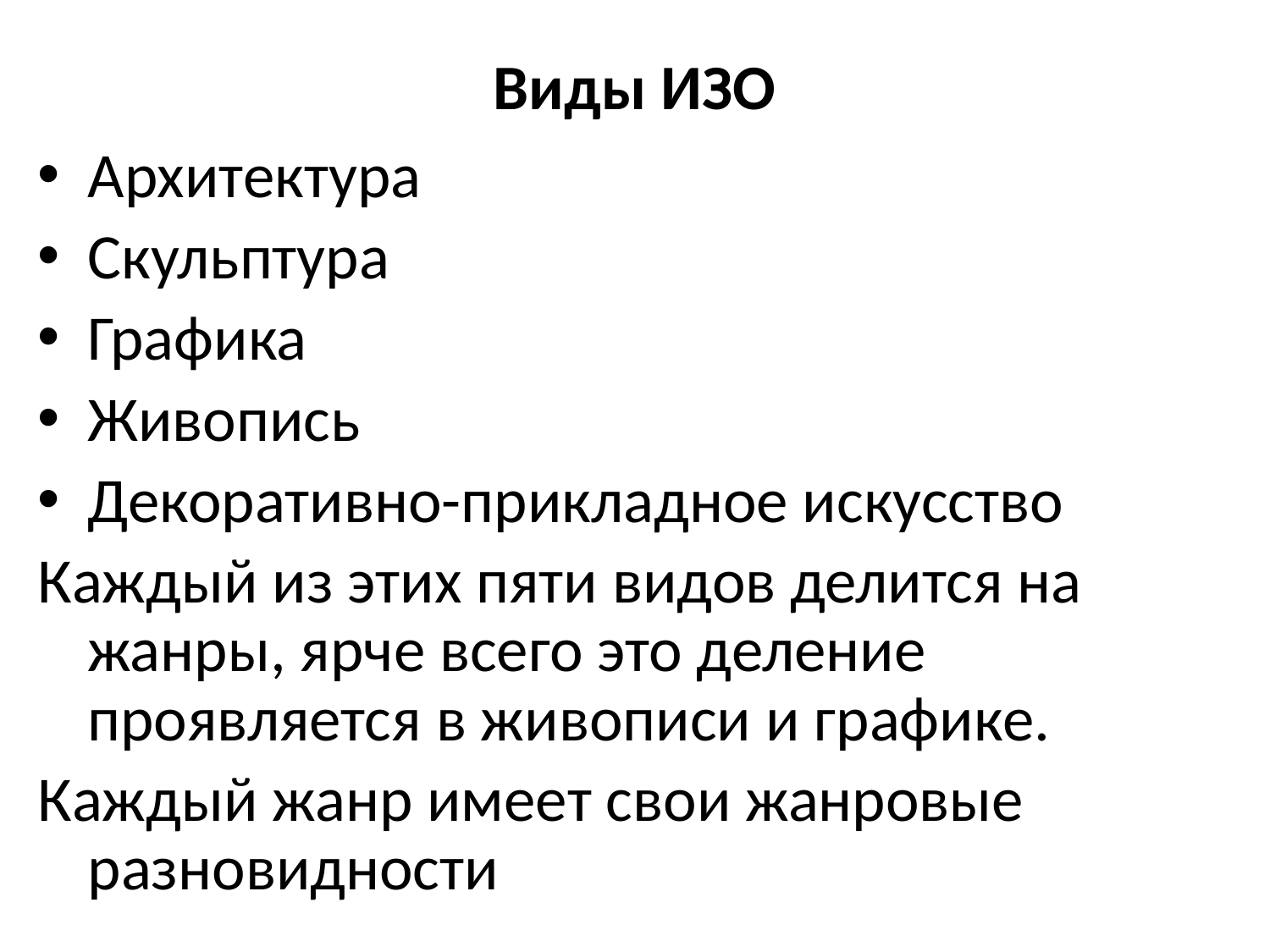

# Виды ИЗО
Архитектура
Скульптура
Графика
Живопись
Декоративно-прикладное искусство
Каждый из этих пяти видов делится на жанры, ярче всего это деление проявляется в живописи и графике.
Каждый жанр имеет свои жанровые разновидности